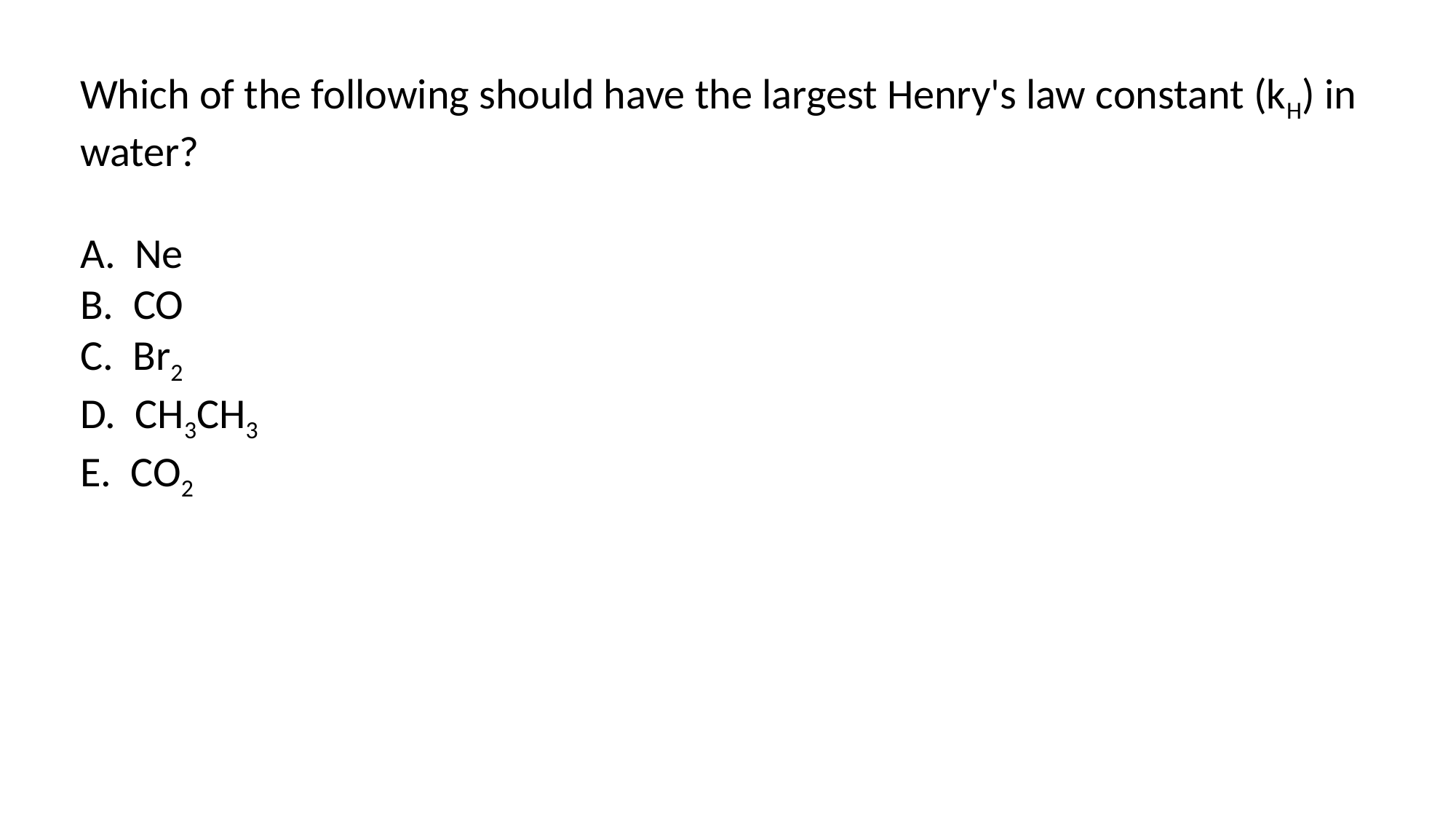

Which of the following should have the largest Henry's law constant (kH) in water?

A.  Ne
B.  CO
C.  Br2
D.  CH3CH3
E.  CO2